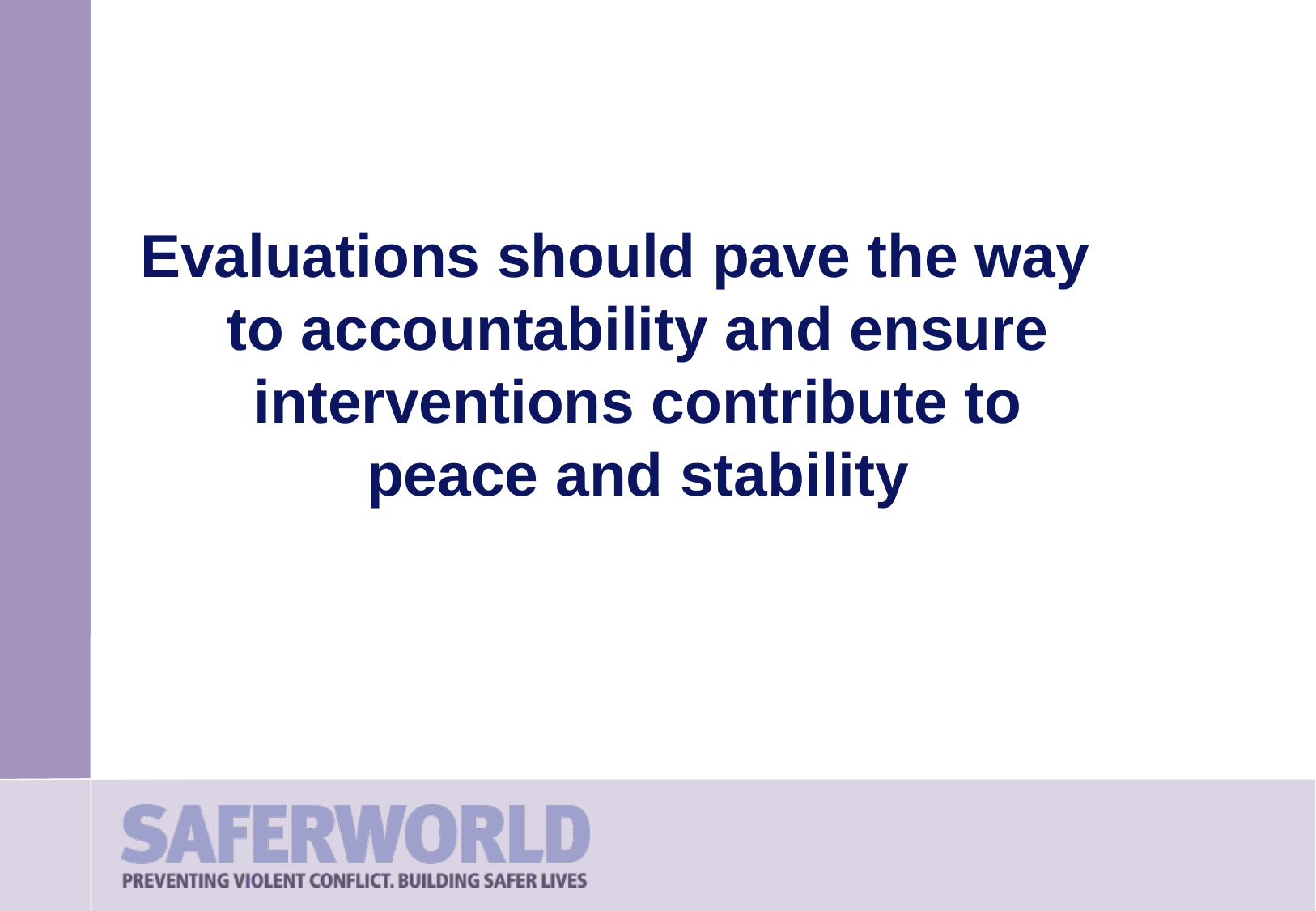

#
Evaluations should pave the way to accountability and ensure interventions contribute to peace and stability